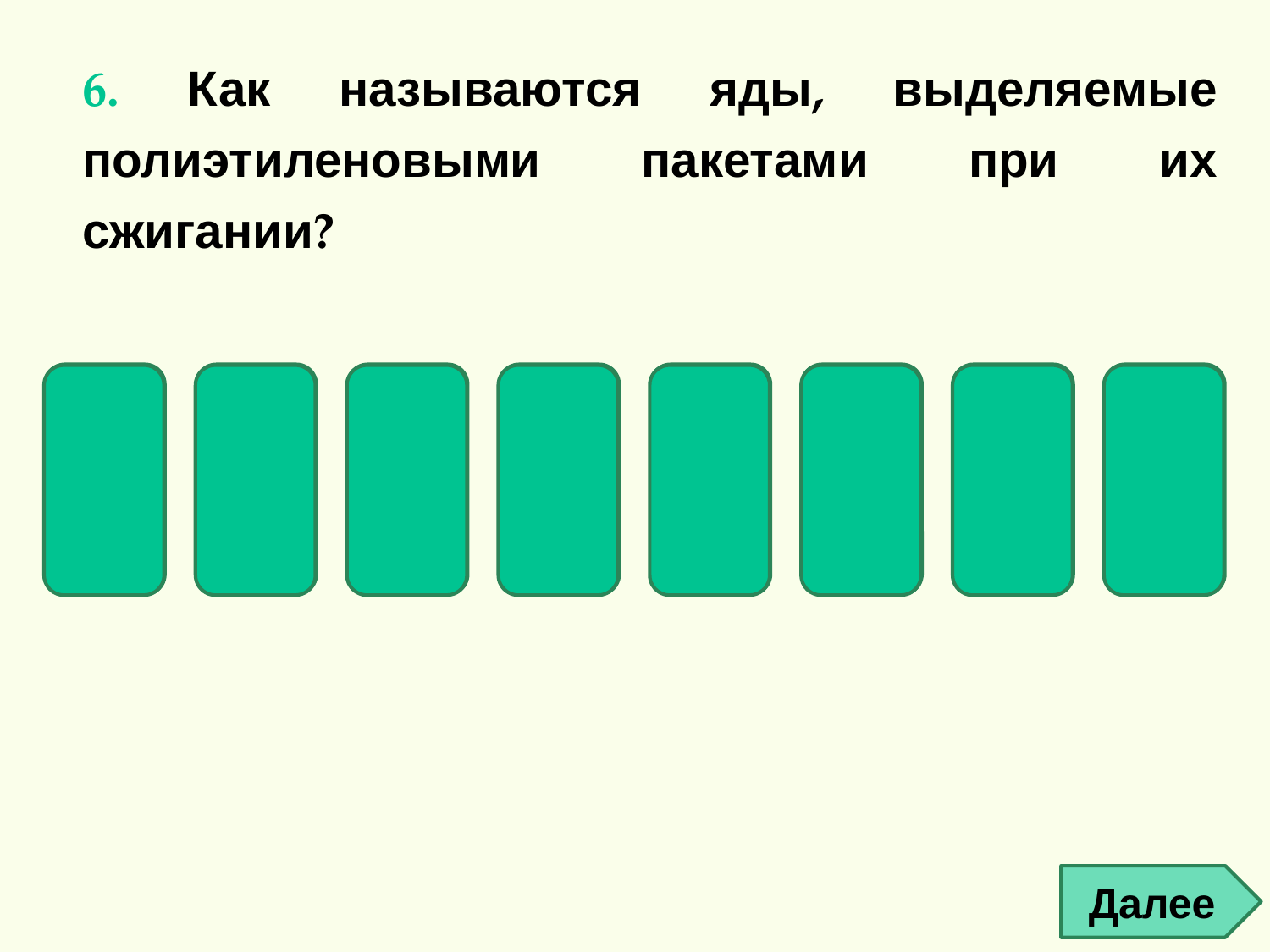

6. Как называются яды, выделяемые полиэтиленовыми пакетами при их сжигании?
Д
И
О
К
С
И
Н
Ы

Далее